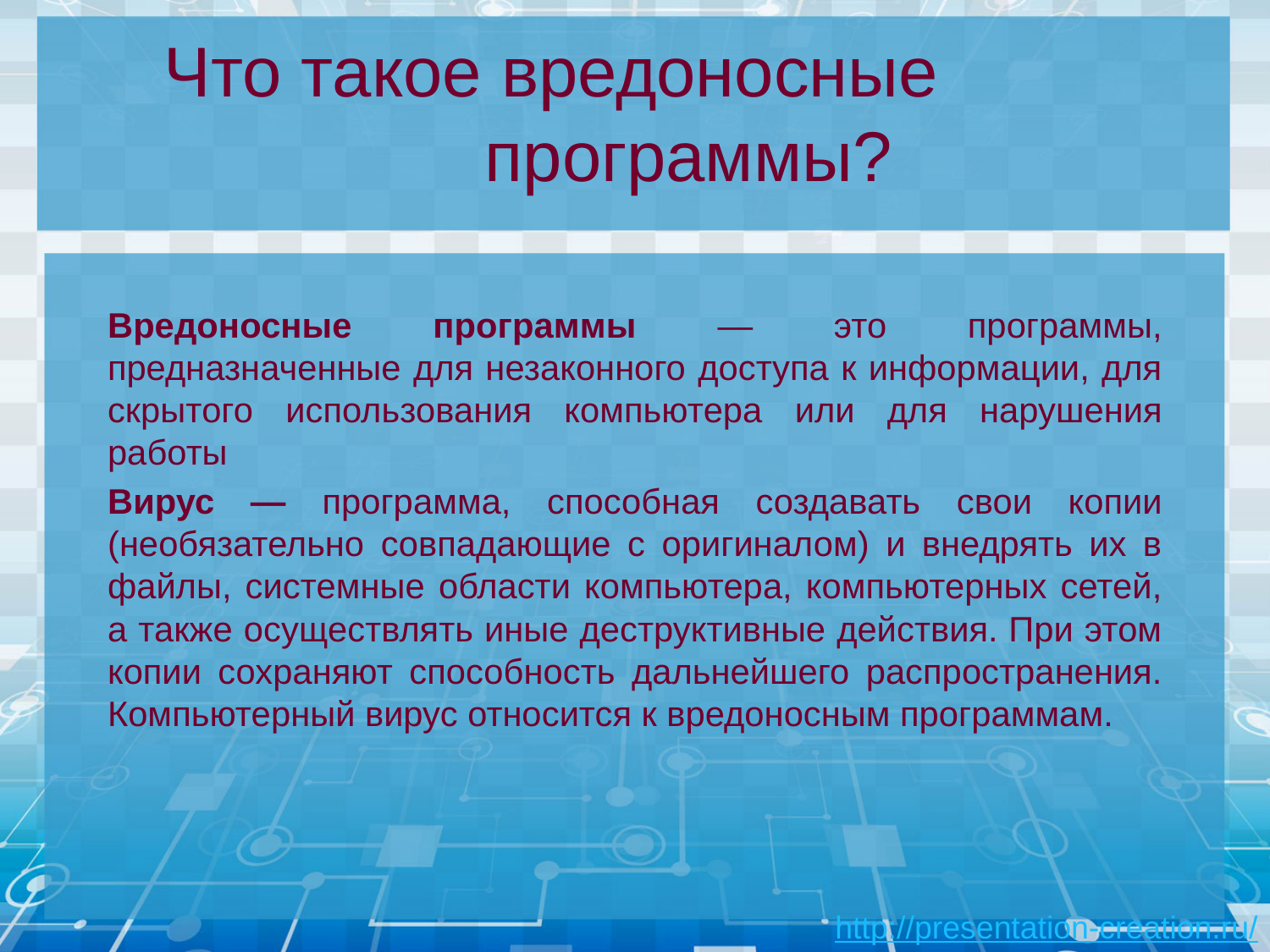

# Что такое вредоносные               программы?
Вредоносные программы — это программы, предназначенные для незаконного доступа к информации, для скрытого использования компьютера или для нарушения работы
Вирус — программа, способная создавать свои копии (необязательно совпадающие с оригиналом) и внедрять их в файлы, системные области компьютера, компьютерных сетей, а также осуществлять иные деструктивные действия. При этом копии сохраняют способность дальнейшего распространения. Компьютерный вирус относится к вредоносным программам.